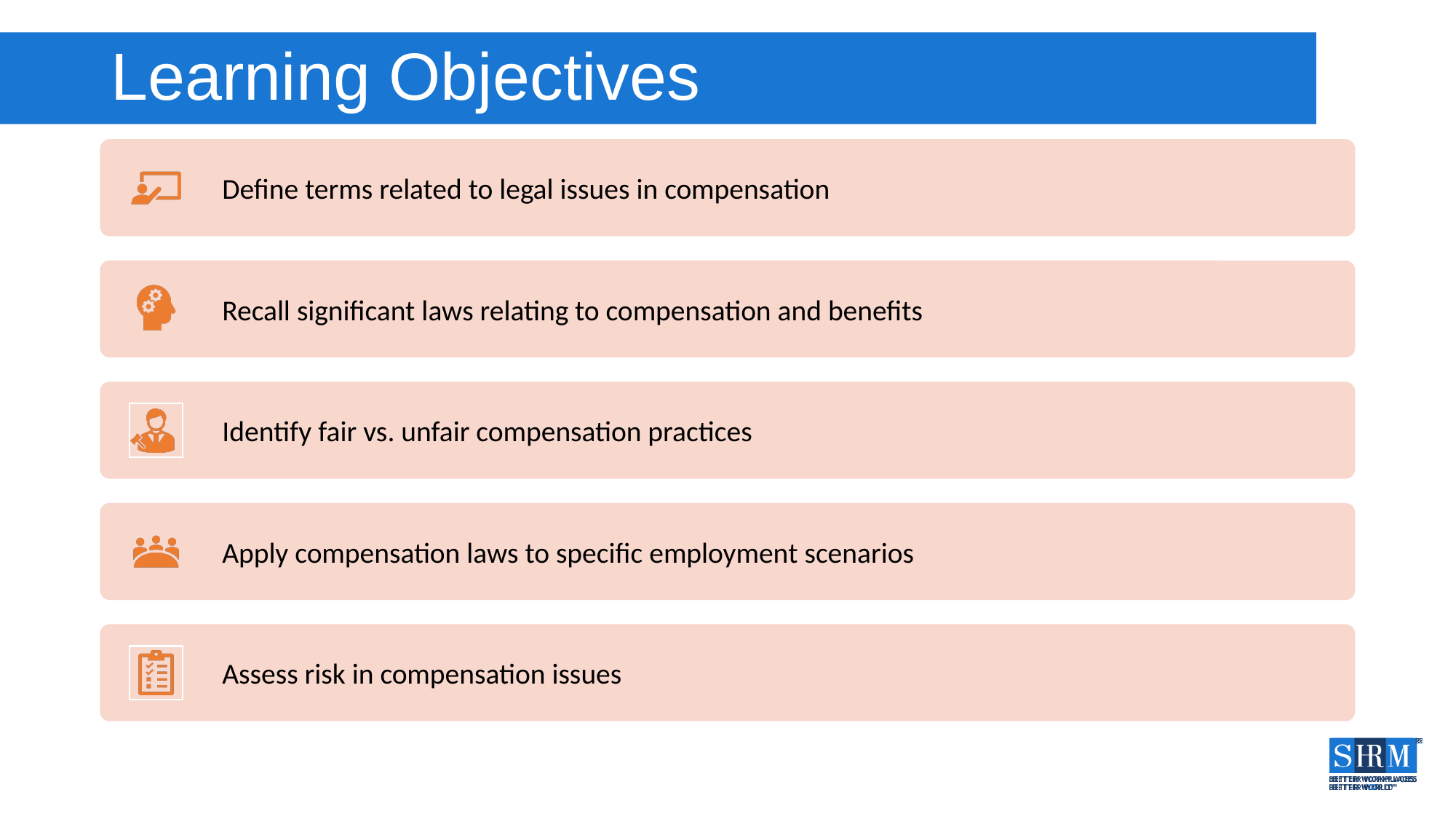

# Learning Objectives
Define terms related to legal issues in compensation
Recall significant laws relating to compensation and benefits
Identify fair vs. unfair compensation practices
Apply compensation laws to specific employment scenarios
Assess risk in compensation issues